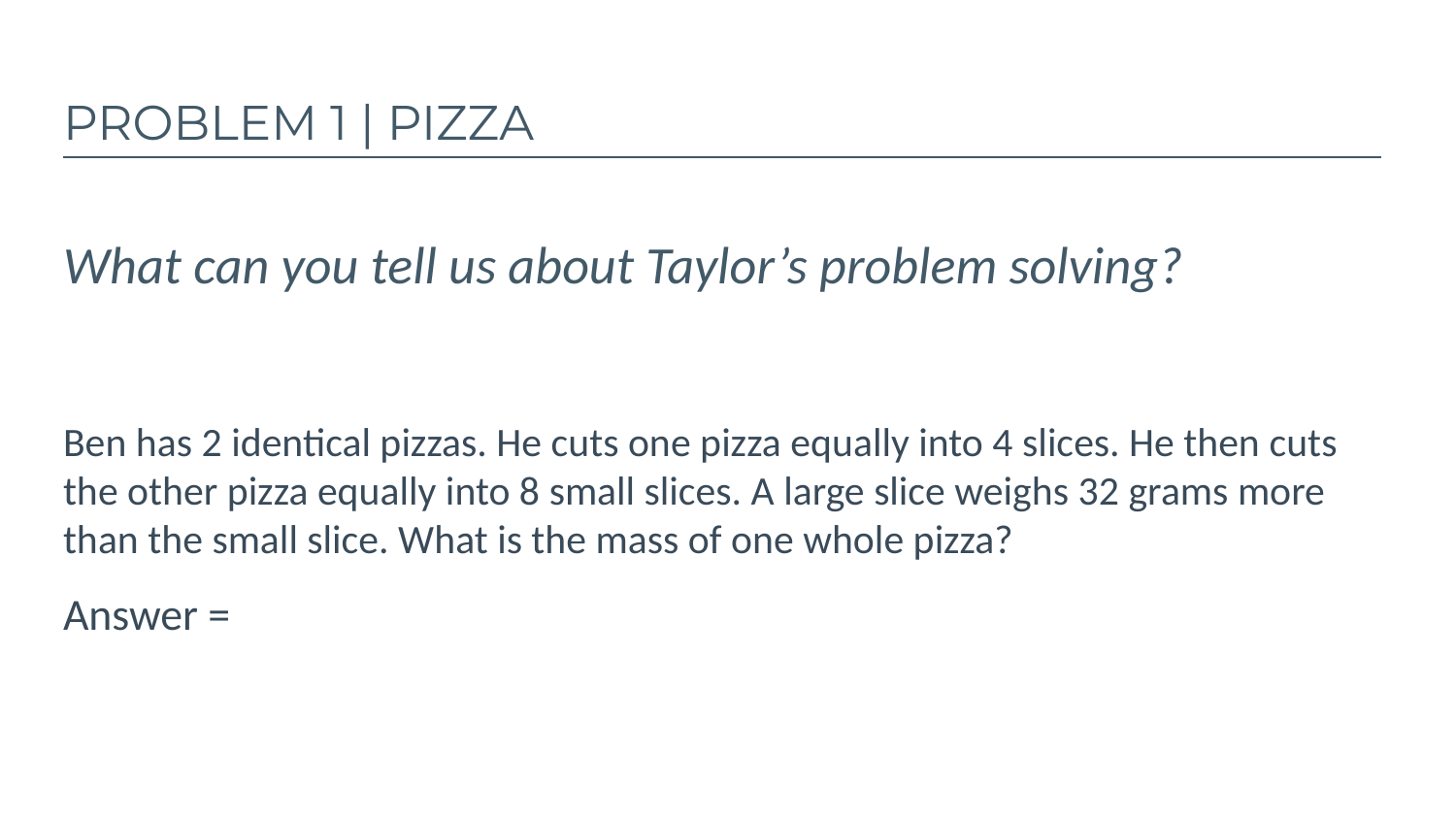

# Problem 1 | pizza
What can you tell us about Taylor’s problem solving?

Ben has 2 identical pizzas. He cuts one pizza equally into 4 slices. He then cuts the other pizza equally into 8 small slices. A large slice weighs 32 grams more than the small slice. What is the mass of one whole pizza?
Answer =